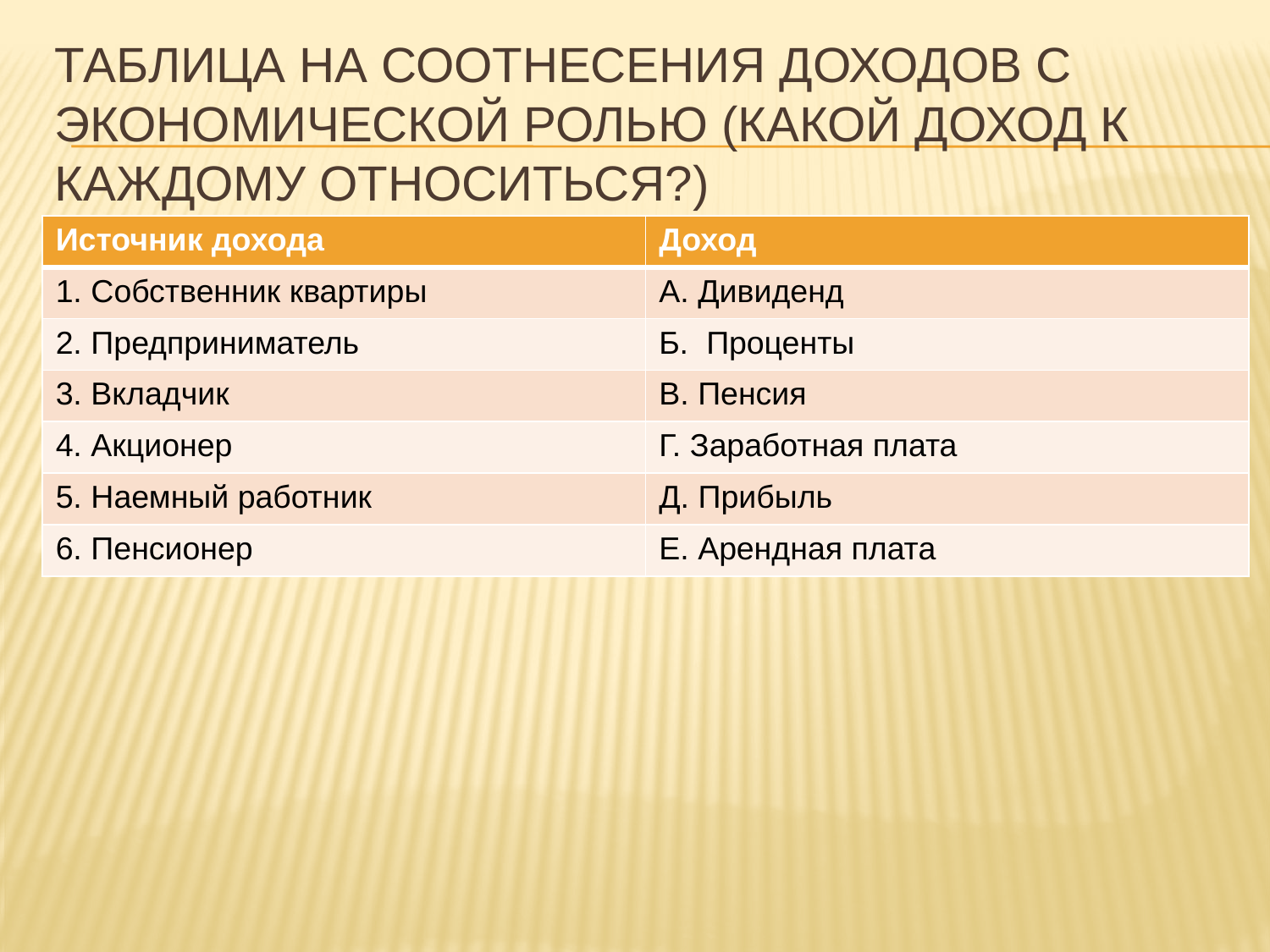

# Таблица на соотнесения доходов с экономической ролью (какой доход к каждому относиться?)
| Источник дохода | Доход |
| --- | --- |
| 1. Собственник квартиры | А. Дивиденд |
| 2. Предприниматель | Б. Проценты |
| 3. Вкладчик | В. Пенсия |
| 4. Акционер | Г. Заработная плата |
| 5. Наемный работник | Д. Прибыль |
| 6. Пенсионер | Е. Арендная плата |